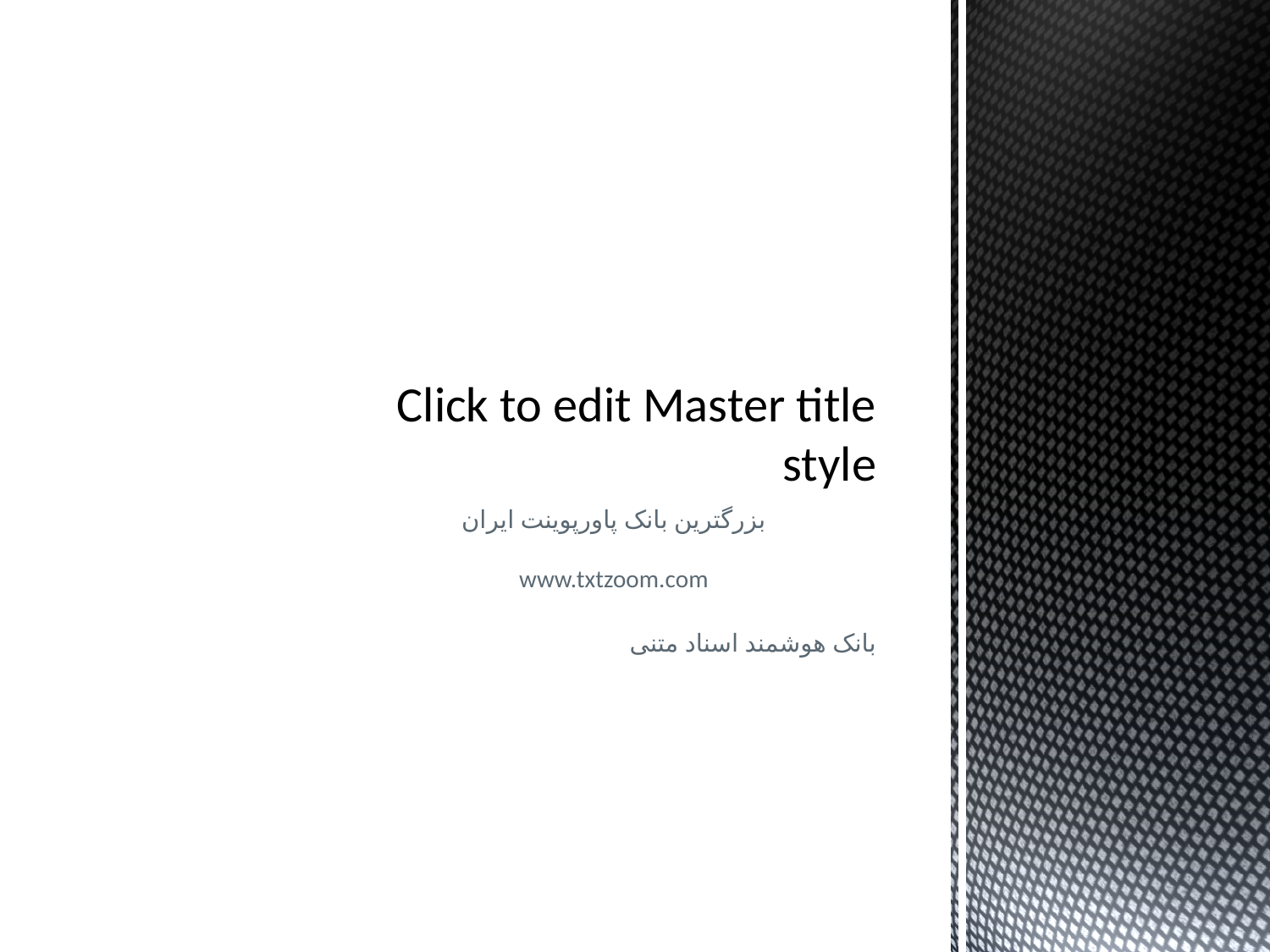

# Click to edit Master title style
بزرگترین بانک پاورپوینت ایران

www.txtzoom.com

بانک هوشمند اسناد متنی